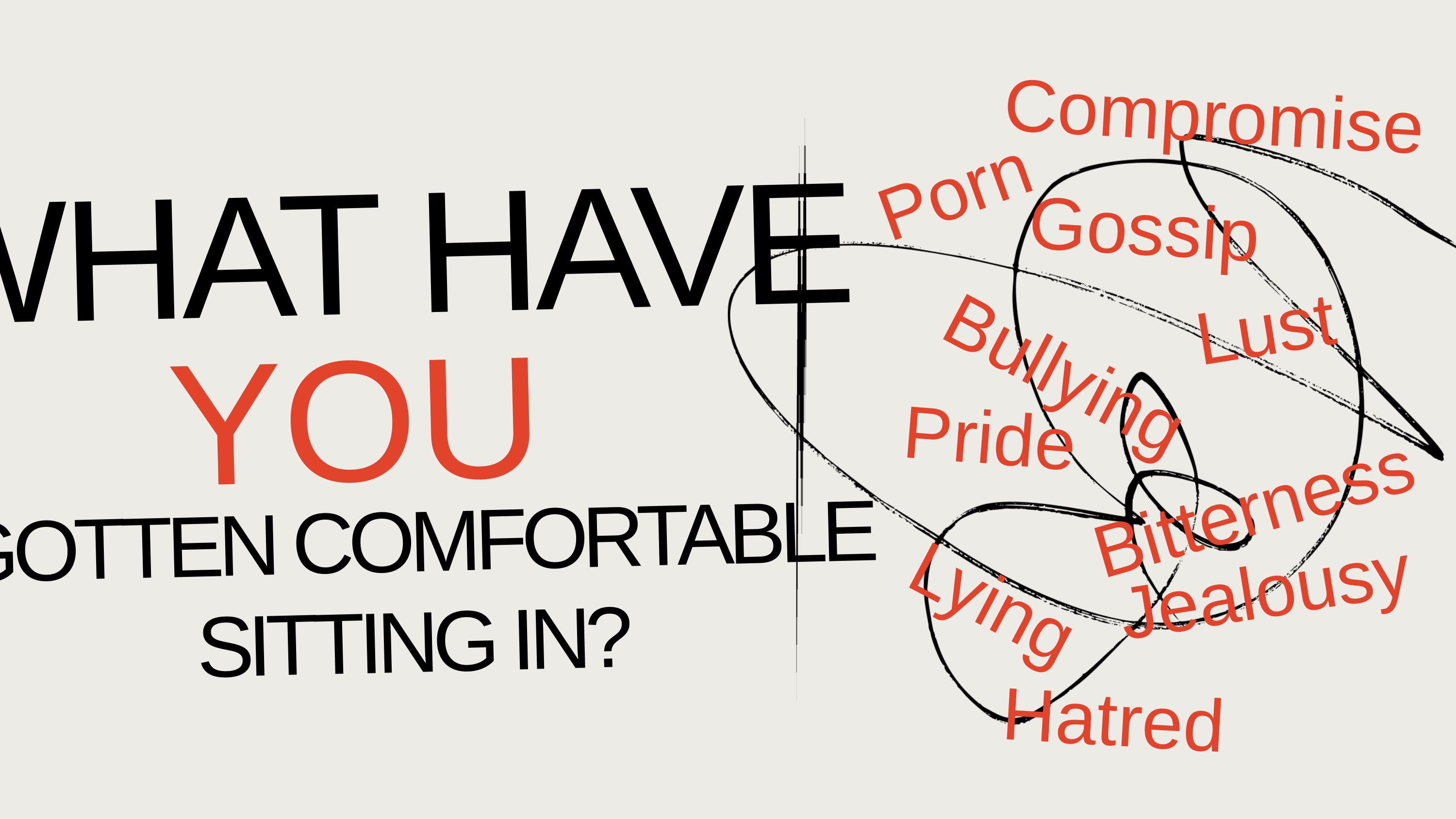

Compromise

WHAT HAVE
Porn
Gossip
Lust
YOU
Bullying
Pride

Bitterness
GOTTEN COMFORTABLE SITTING IN?
Jealousy
Lying
Hatred